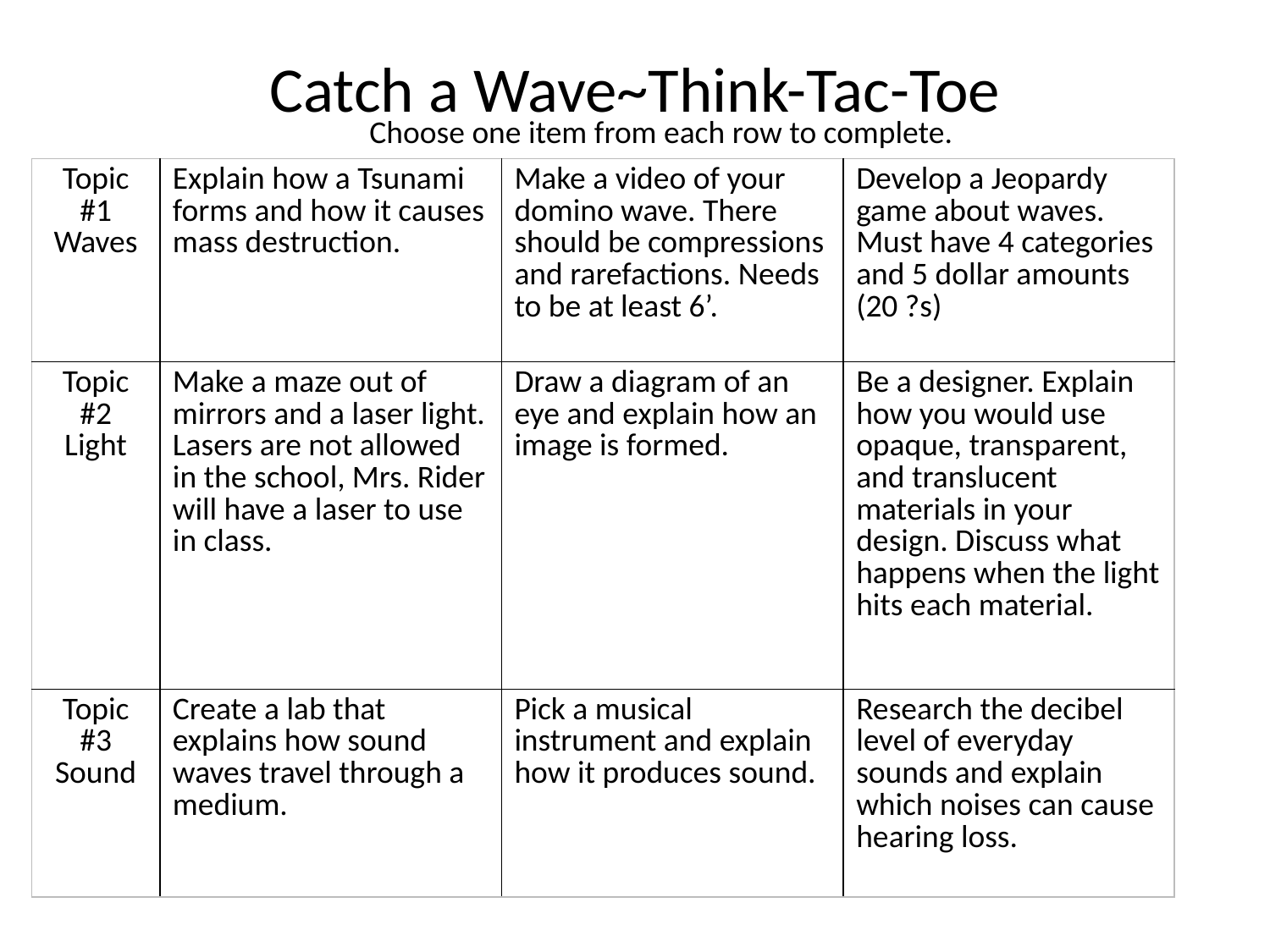

Catch a Wave~Think-Tac-Toe
Choose one item from each row to complete.
| Topic #1 Waves | Explain how a Tsunami forms and how it causes mass destruction. | Make a video of your domino wave. There should be compressions and rarefactions. Needs to be at least 6’. | Develop a Jeopardy game about waves. Must have 4 categories and 5 dollar amounts (20 ?s) |
| --- | --- | --- | --- |
| Topic #2 Light | Make a maze out of mirrors and a laser light. Lasers are not allowed in the school, Mrs. Rider will have a laser to use in class. | Draw a diagram of an eye and explain how an image is formed. | Be a designer. Explain how you would use opaque, transparent, and translucent materials in your design. Discuss what happens when the light hits each material. |
| Topic #3 Sound | Create a lab that explains how sound waves travel through a medium. | Pick a musical instrument and explain how it produces sound. | Research the decibel level of everyday sounds and explain which noises can cause hearing loss. |